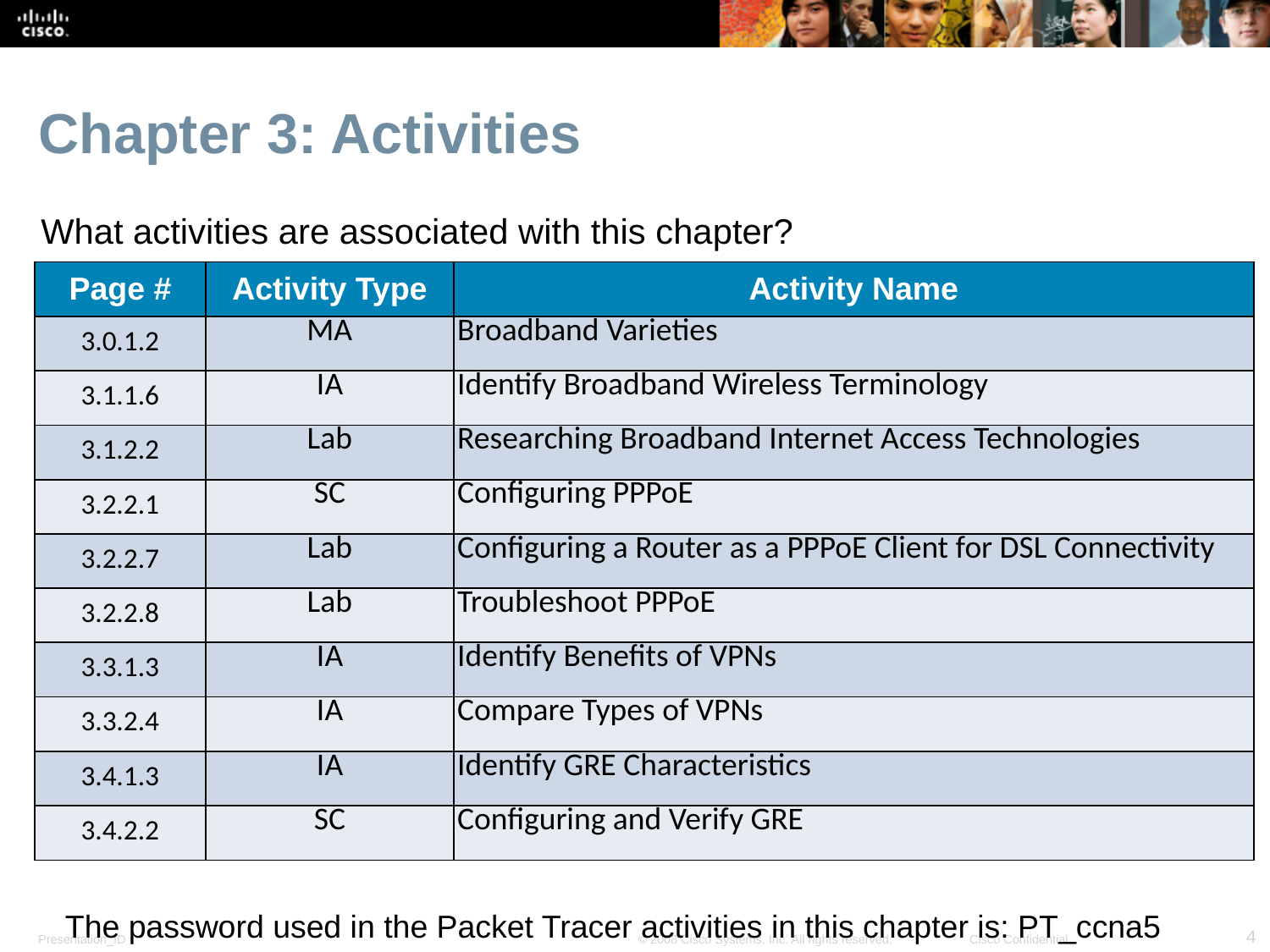

# Chapter 3: Activities
What activities are associated with this chapter?

| Page # | Activity Type | Activity Name |
| --- | --- | --- |
| 3.0.1.2 | MA | Broadband Varieties |
| 3.1.1.6 | IA | Identify Broadband Wireless Terminology |
| 3.1.2.2 | Lab | Researching Broadband Internet Access Technologies |
| 3.2.2.1 | SC | Configuring PPPoE |
| 3.2.2.7 | Lab | Configuring a Router as a PPPoE Client for DSL Connectivity |
| 3.2.2.8 | Lab | Troubleshoot PPPoE |
| 3.3.1.3 | IA | Identify Benefits of VPNs |
| 3.3.2.4 | IA | Compare Types of VPNs |
| 3.4.1.3 | IA | Identify GRE Characteristics |
| 3.4.2.2 | SC | Configuring and Verify GRE |
The password used in the Packet Tracer activities in this chapter is: PT_ccna5